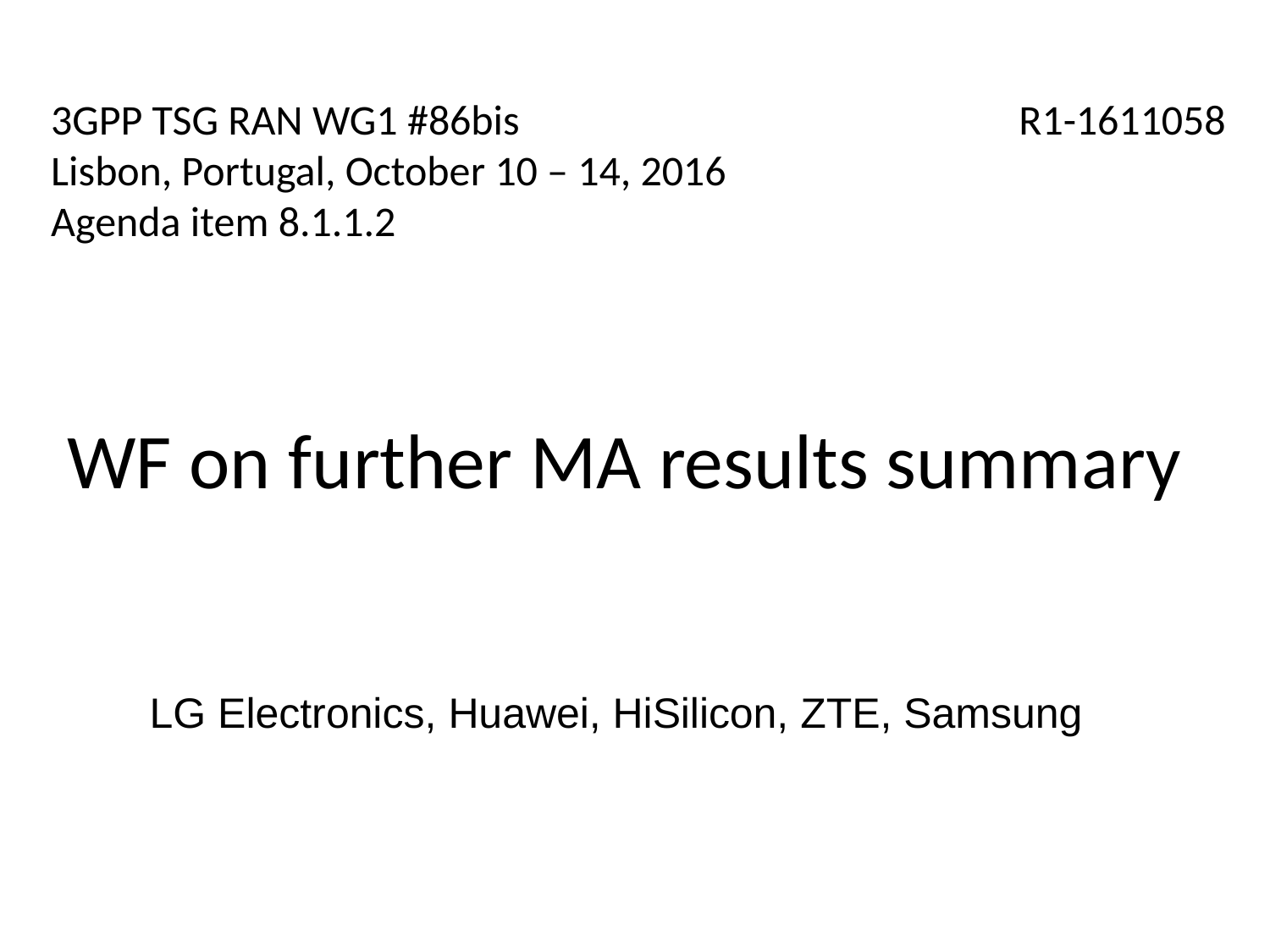

3GPP TSG RAN WG1 #86bis
Lisbon, Portugal, October 10 – 14, 2016
Agenda item 8.1.1.2
R1-1611058
WF on further MA results summary
LG Electronics, Huawei, HiSilicon, ZTE, Samsung